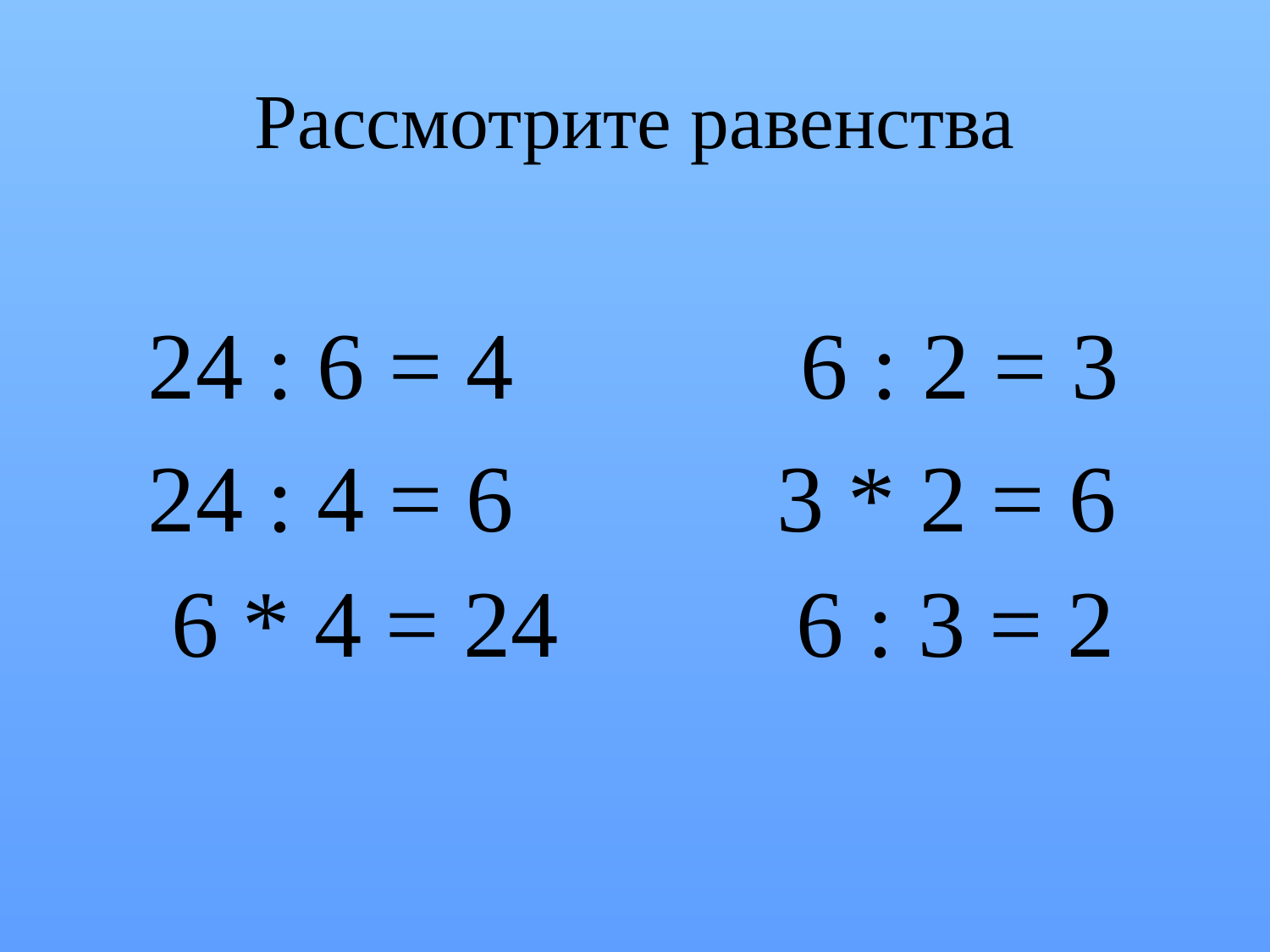

# Рассмотрите равенства
    24 : 6 = 4            6 : 2 = 3
    24 : 4 = 6           3 * 2 = 6

6 * 4 = 24
6 : 3 = 2